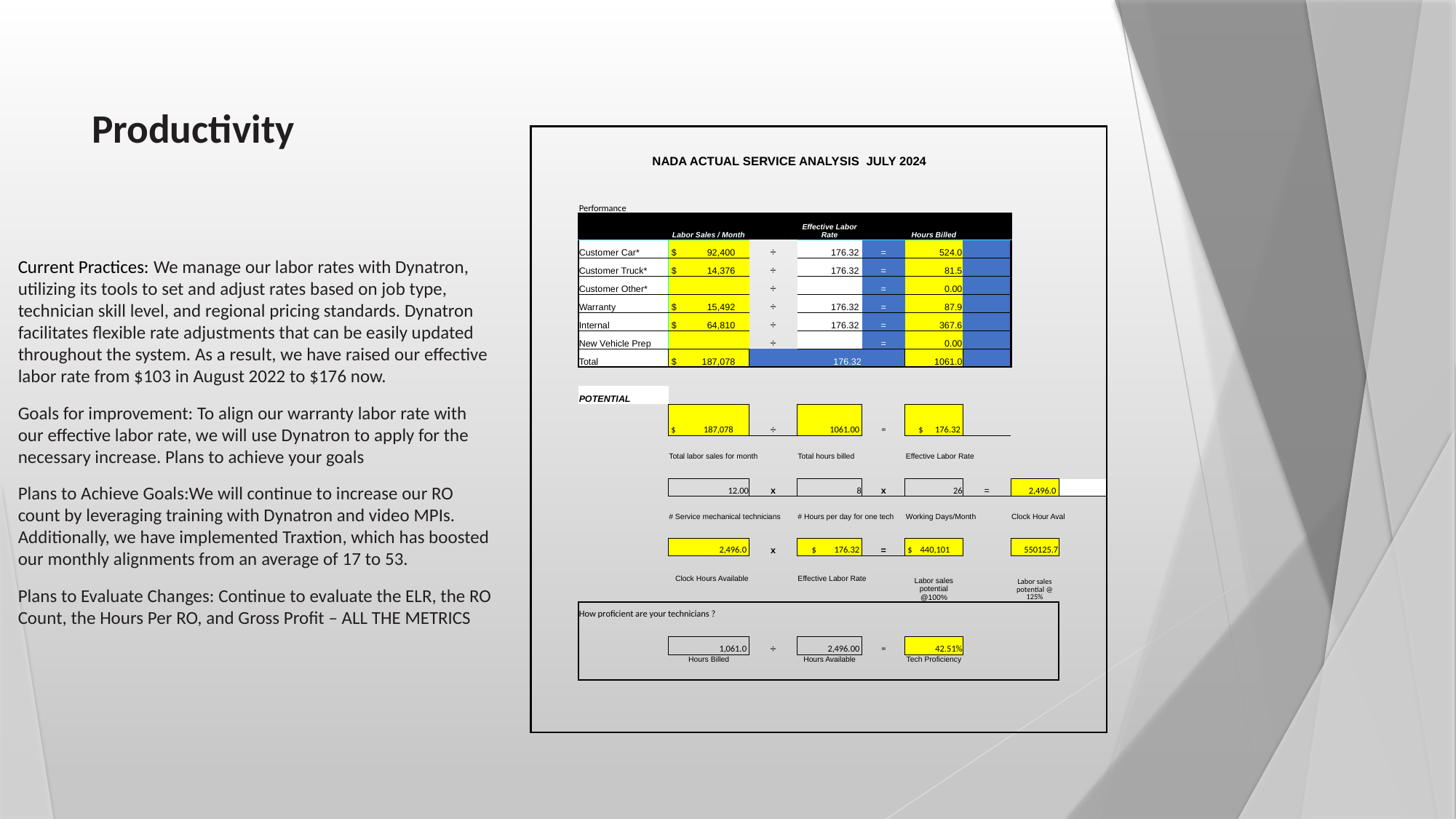

# Productivity
|  |  |  |  |  |  |  |  |  |  |
| --- | --- | --- | --- | --- | --- | --- | --- | --- | --- |
|  | NADA ACTUAL SERVICE ANALYSIS JULY 2024 |  |  |  |  |  |  |  |  |
|  | Performance |  |  |  |  |  |  |  |  |
|  |  | Labor Sales / Month |  | Effective Labor Rate |  | Hours Billed |  |  |  |
|  | Customer Car\* | $ 92,400 | ÷ | 176.32 | = | 524.0 |  |  |  |
|  | Customer Truck\* | $ 14,376 | ÷ | 176.32 | = | 81.5 |  |  |  |
|  | Customer Other\* |  | ÷ |  | = | 0.00 |  |  |  |
|  | Warranty | $ 15,492 | ÷ | 176.32 | = | 87.9 |  |  |  |
|  | Internal | $ 64,810 | ÷ | 176.32 | = | 367.6 |  |  |  |
|  | New Vehicle Prep |  | ÷ |  | = | 0.00 |  |  |  |
|  | Total | $ 187,078 |  | 176.32 |  | 1061.0 |  |  |  |
|  |  |  |  |  |  |  |  |  |  |
|  | POTENTIAL |  |  |  |  |  |  |  |  |
|  |  | $ 187,078 | ÷ | 1061.00 | = | $ 176.32 |  |  |  |
|  |  | Total labor sales for month |  | Total hours billed |  | Effective Labor Rate |  |  |  |
|  |  |  |  |  |  |  |  |  |  |
|  |  | 12.00 | x | 8 | x | 26 | = | 2,496.0 |  |
|  |  | # Service mechanical technicians |  | # Hours per day for one tech |  | Working Days/Month |  | Clock Hour Aval |  |
|  |  |  |  |  |  |  |  |  |  |
|  |  | 2,496.0 | x | $ 176.32 | = | $ 440,101 |  | 550125.7 |  |
|  |  | Clock Hours Available |  | Effective Labor Rate |  | Labor sales potential @100% |  | Labor sales potential @ 125% |  |
|  |  |  |  |  |  |  |  |  |  |
|  | How proficient are your technicians ? |  |  |  |  |  |  |  |  |
|  |  |  |  |  |  |  |  |  |  |
|  |  | 1,061.0 | ÷ | 2,496.00 | = | 42.51% |  |  |  |
|  |  | Hours Billed |  | Hours Available |  | Tech Proficiency |  |  |  |
|  |  |  |  |  |  |  |  |  |  |
|  |  |  |  |  |  |  |  |  |  |
|  |  |  |  |  |  |  |  |  |  |
Current Practices: We manage our labor rates with Dynatron, utilizing its tools to set and adjust rates based on job type, technician skill level, and regional pricing standards. Dynatron facilitates flexible rate adjustments that can be easily updated throughout the system. As a result, we have raised our effective labor rate from $103 in August 2022 to $176 now.
Goals for improvement: To align our warranty labor rate with our effective labor rate, we will use Dynatron to apply for the necessary increase. Plans to achieve your goals
Plans to Achieve Goals:We will continue to increase our RO count by leveraging training with Dynatron and video MPIs. Additionally, we have implemented Traxtion, which has boosted our monthly alignments from an average of 17 to 53.
Plans to Evaluate Changes: Continue to evaluate the ELR, the RO Count, the Hours Per RO, and Gross Profit – ALL THE METRICS